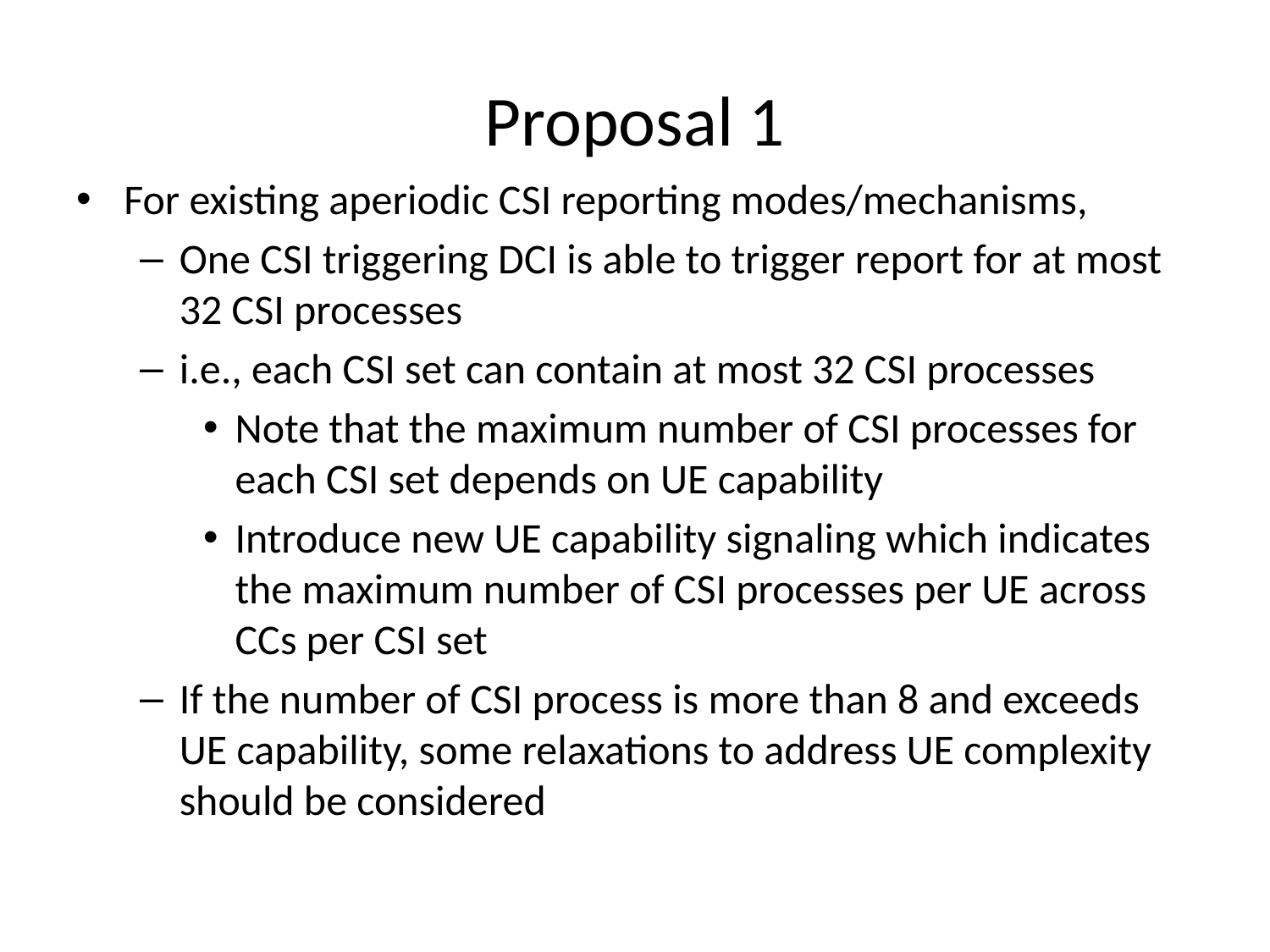

# Proposal 1
For existing aperiodic CSI reporting modes/mechanisms,
One CSI triggering DCI is able to trigger report for at most 32 CSI processes
i.e., each CSI set can contain at most 32 CSI processes
Note that the maximum number of CSI processes for each CSI set depends on UE capability
Introduce new UE capability signaling which indicates the maximum number of CSI processes per UE across CCs per CSI set
If the number of CSI process is more than 8 and exceeds UE capability, some relaxations to address UE complexity should be considered